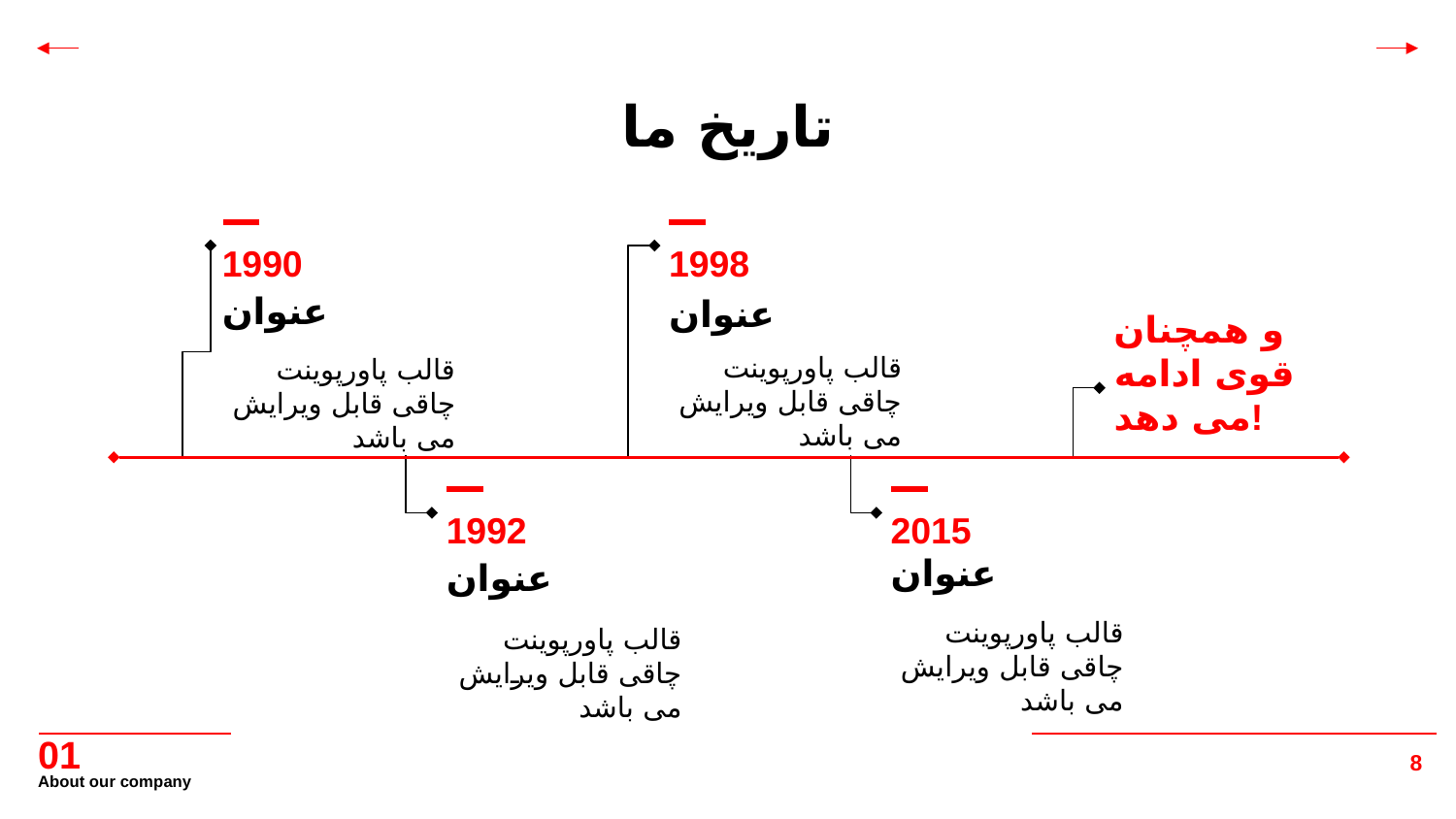

تاریخ ما
1990
1998
عنوان
عنوان
و همچنان قوی ادامه می دهد!
قالب پاورپوینت چاقی قابل ویرایش می باشد
قالب پاورپوینت چاقی قابل ویرایش می باشد

1992
2015
عنوان
عنوان
قالب پاورپوینت چاقی قابل ویرایش می باشد
قالب پاورپوینت چاقی قابل ویرایش می باشد
01
# About our company